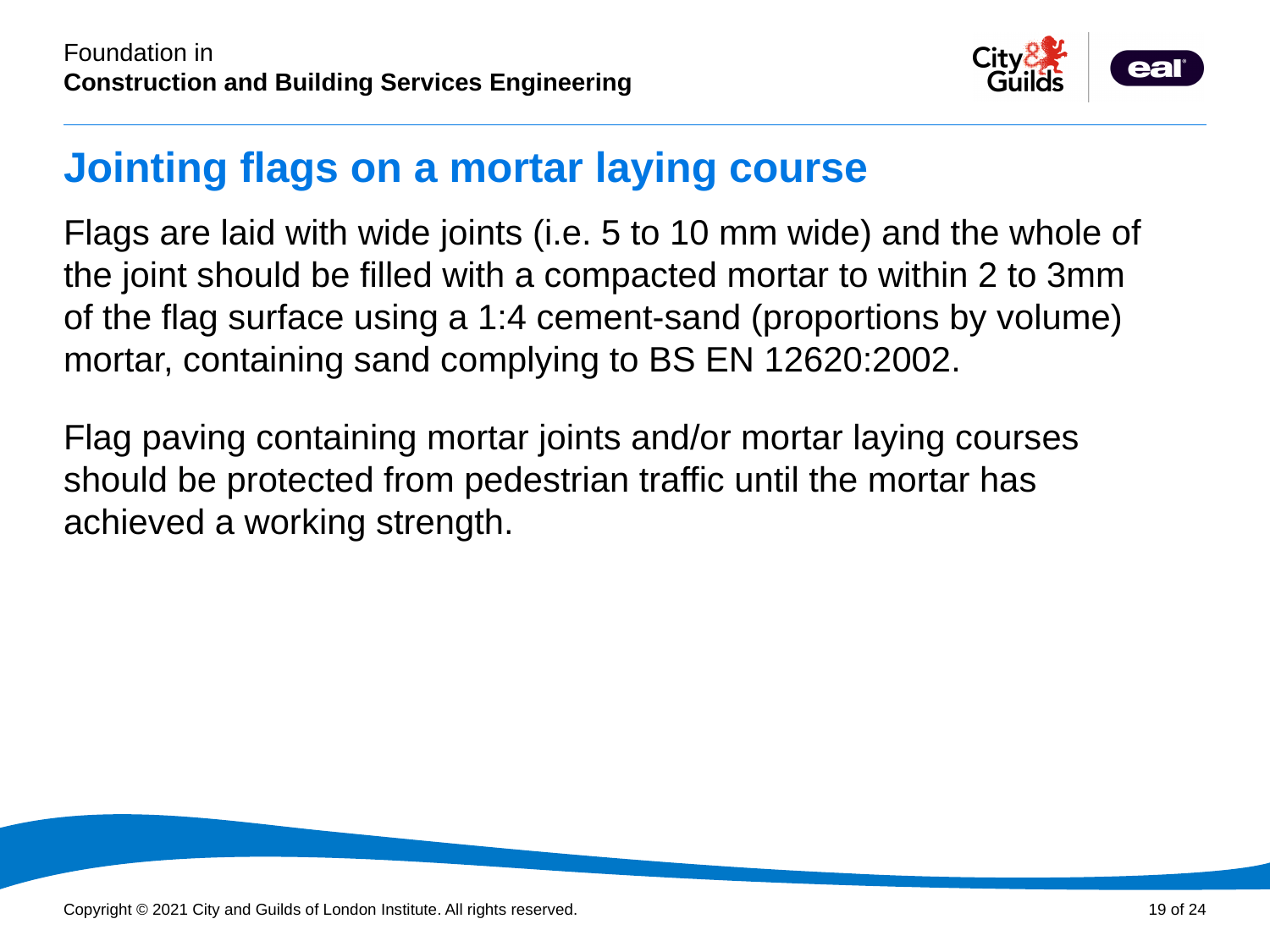

# Jointing flags on a mortar laying course
Flags are laid with wide joints (i.e. 5 to 10 mm wide) and the whole of the joint should be filled with a compacted mortar to within 2 to 3mm
of the flag surface using a 1:4 cement-sand (proportions by volume) mortar, containing sand complying to BS EN 12620:2002.
Flag paving containing mortar joints and/or mortar laying courses should be protected from pedestrian traffic until the mortar has achieved a working strength.